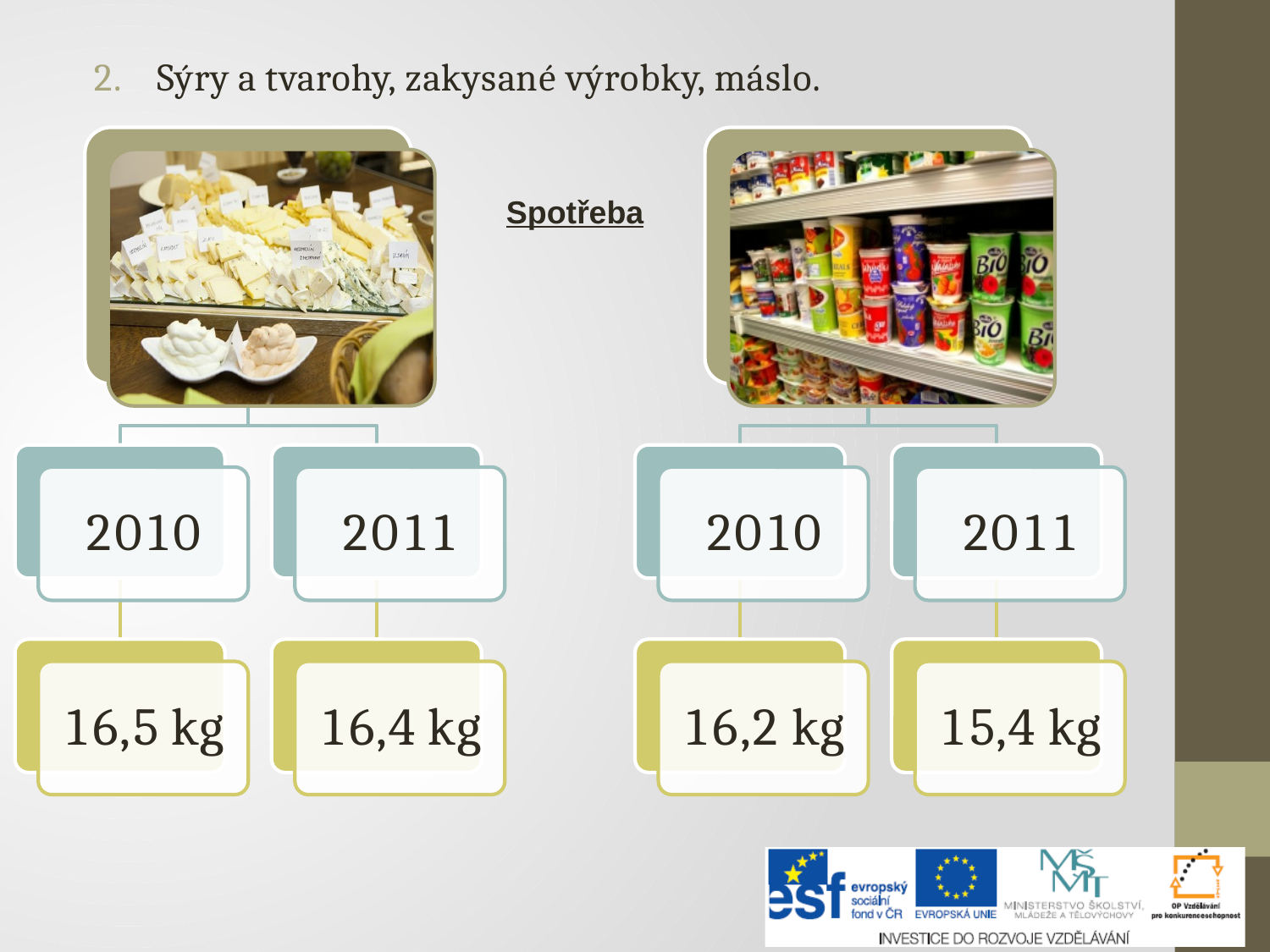

Sýry a tvarohy, zakysané výrobky, máslo.

2010
16,5 kg
2011
16,4 kg

2010
16,2 kg
2011
15,4 kg
Spotřeba